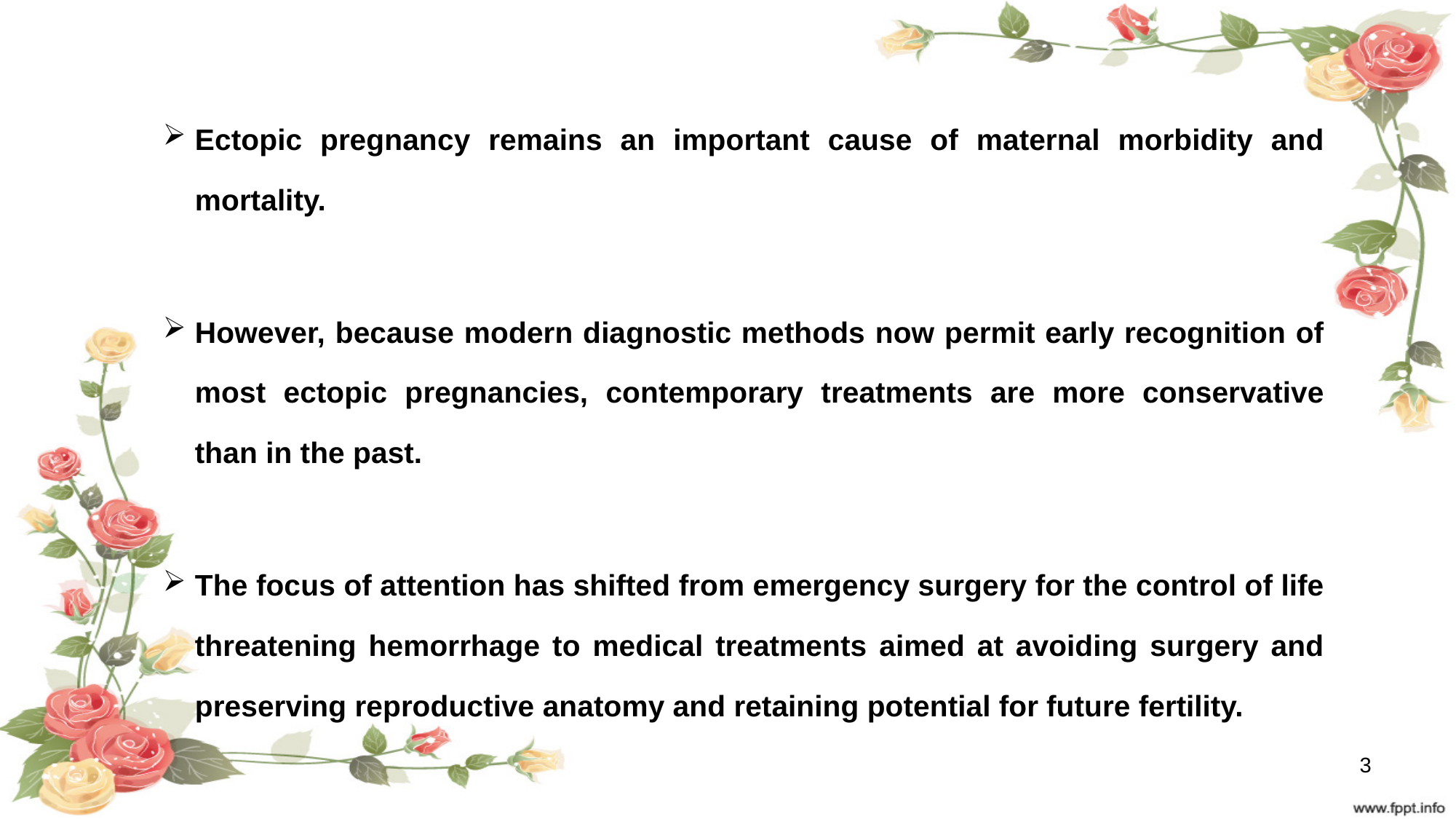

Ectopic pregnancy remains an important cause of maternal morbidity and mortality.

However, because modern diagnostic methods now permit early recognition of most ectopic pregnancies, contemporary treatments are more conservative than in the past.

The focus of attention has shifted from emergency surgery for the control of life threatening hemorrhage to medical treatments aimed at avoiding surgery and preserving reproductive anatomy and retaining potential for future fertility.
3